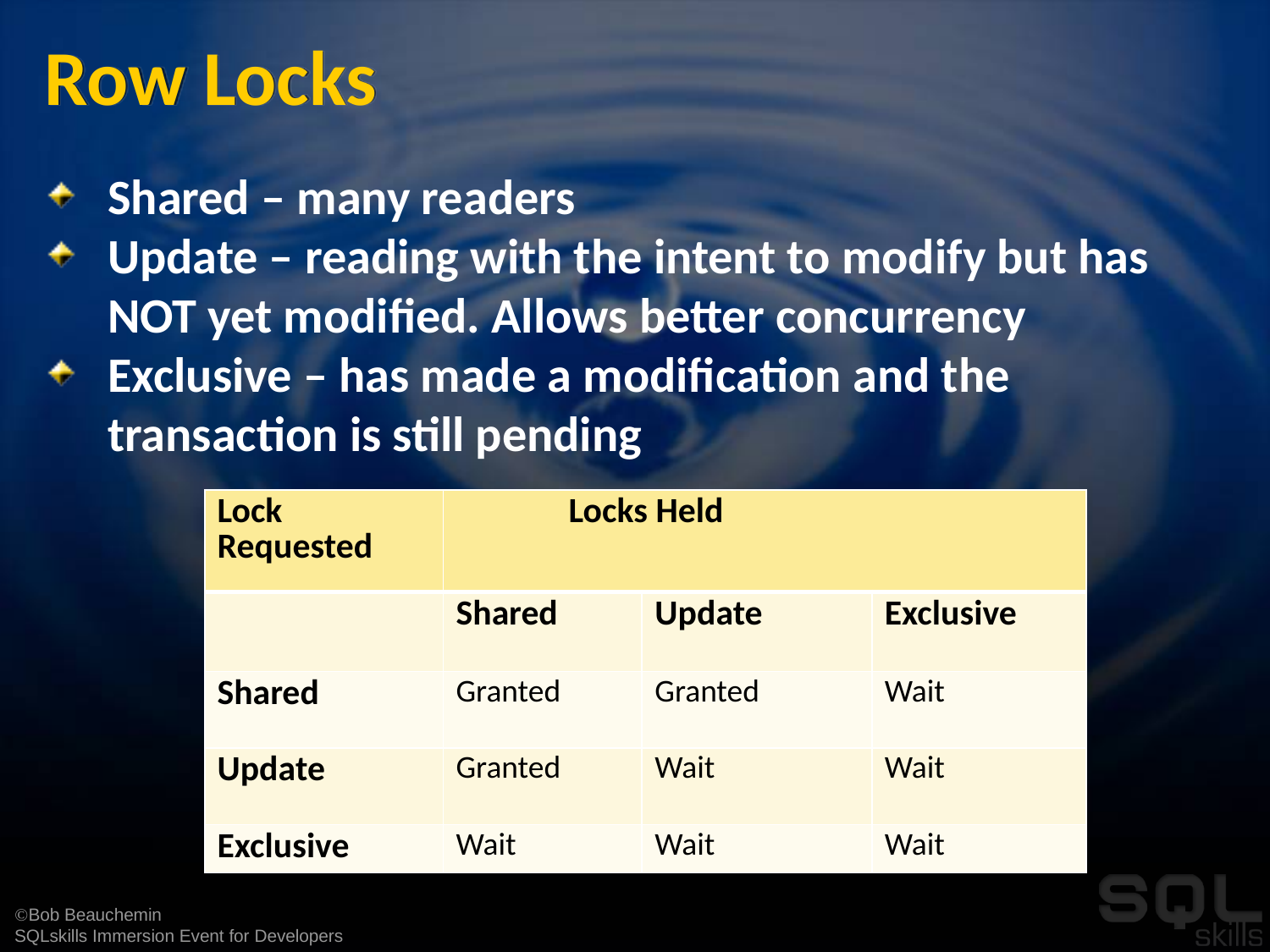

# Row Locks
Shared – many readers
Update – reading with the intent to modify but has NOT yet modified. Allows better concurrency
Exclusive – has made a modification and the transaction is still pending
| Lock Requested | Locks Held |  |  |
| --- | --- | --- | --- |
|  | Shared | Update | Exclusive |
| Shared | Granted | Granted | Wait |
| Update | Granted | Wait | Wait |
| Exclusive | Wait | Wait | Wait |